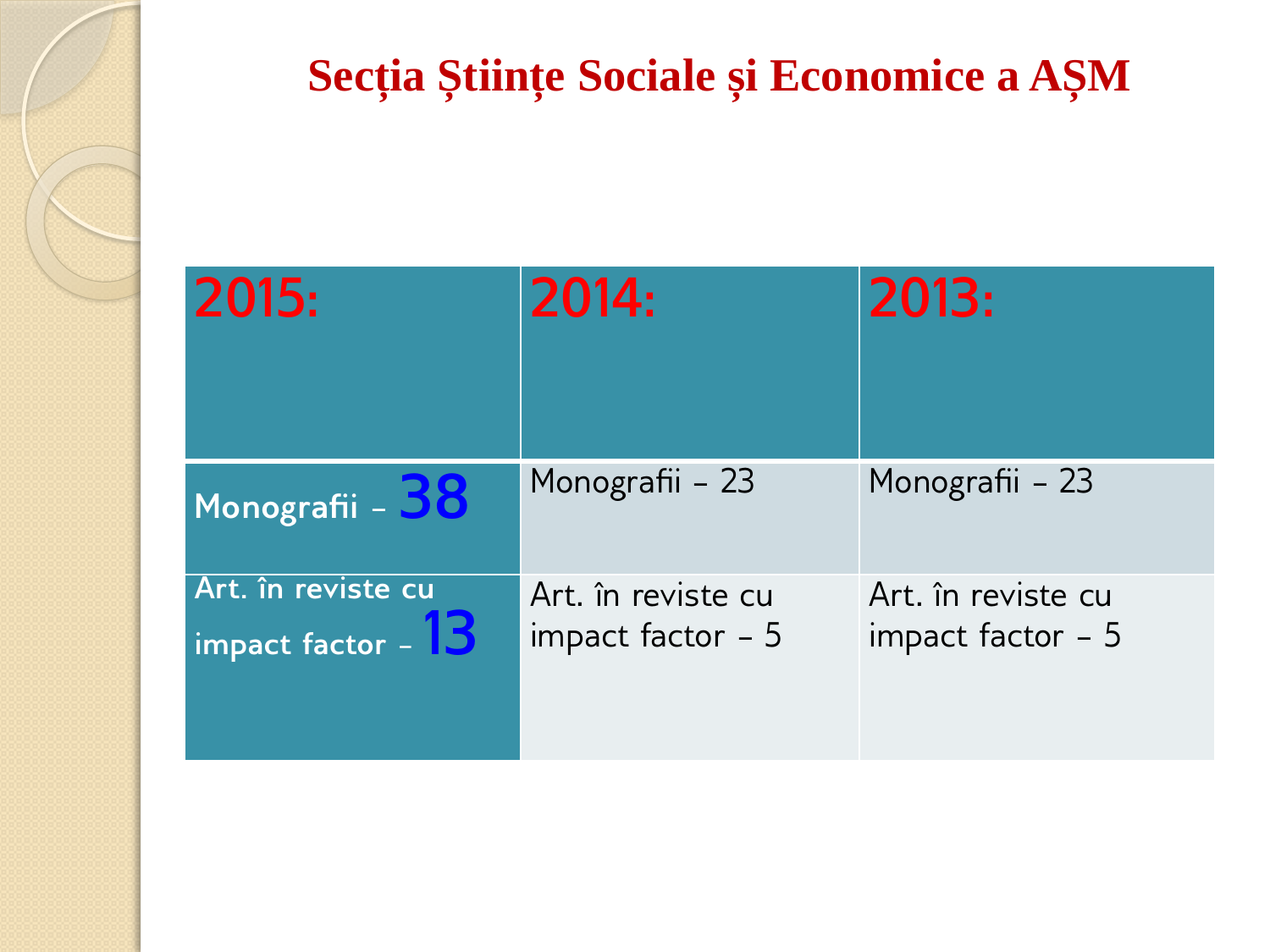

# Secția Științe Sociale și Economice a AȘM
| 2015: | 2014: | 2013: |
| --- | --- | --- |
| Monografii – 38 | Monografii – 23 | Monografii – 23 |
| Art. în reviste cu impact factor – 13 | Art. în reviste cu impact factor – 5 | Art. în reviste cu impact factor – 5 |